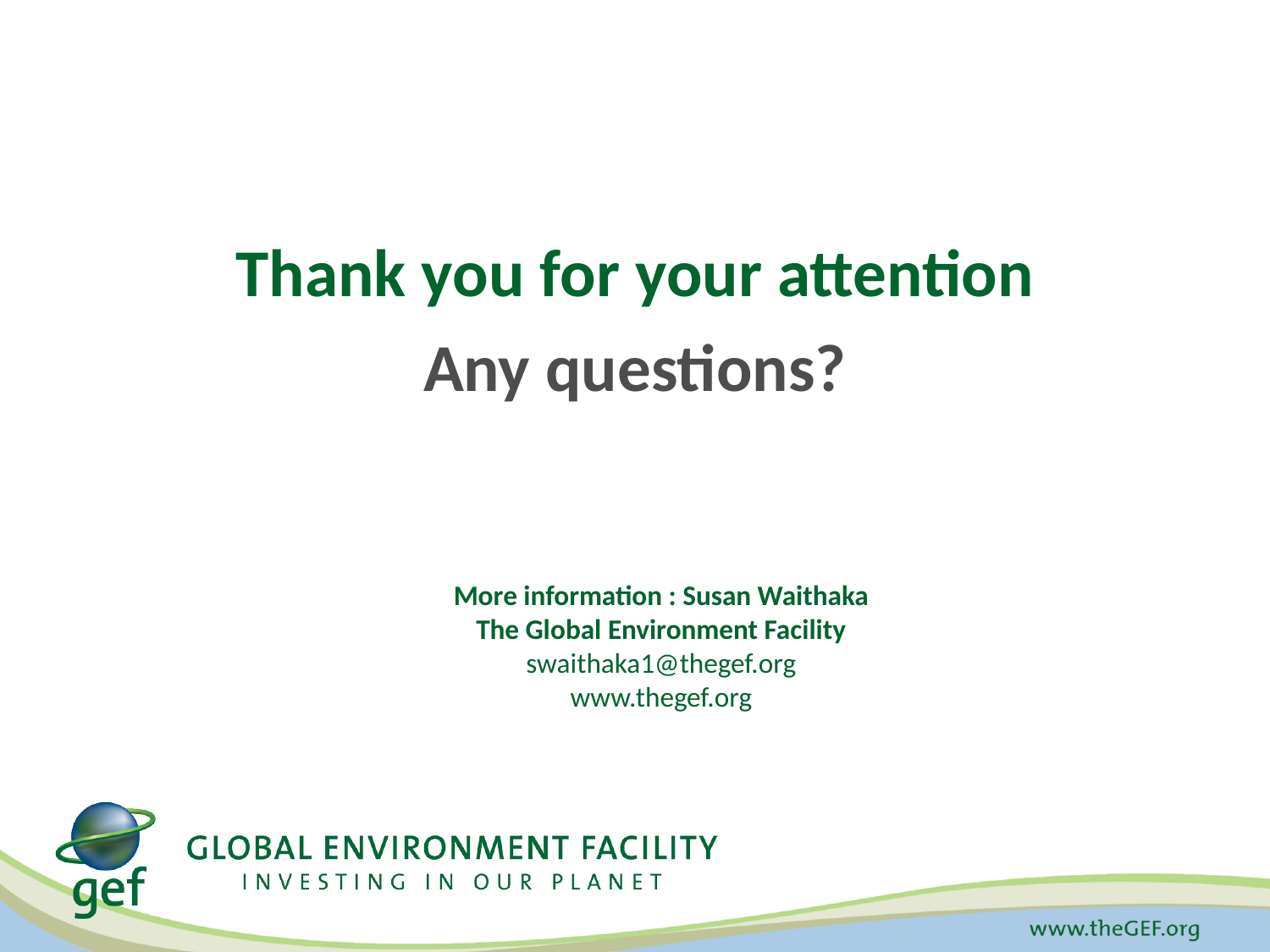

Thank you for your attention
Any questions?
More information : Susan Waithaka
The Global Environment Facility
swaithaka1@thegef.org
www.thegef.org